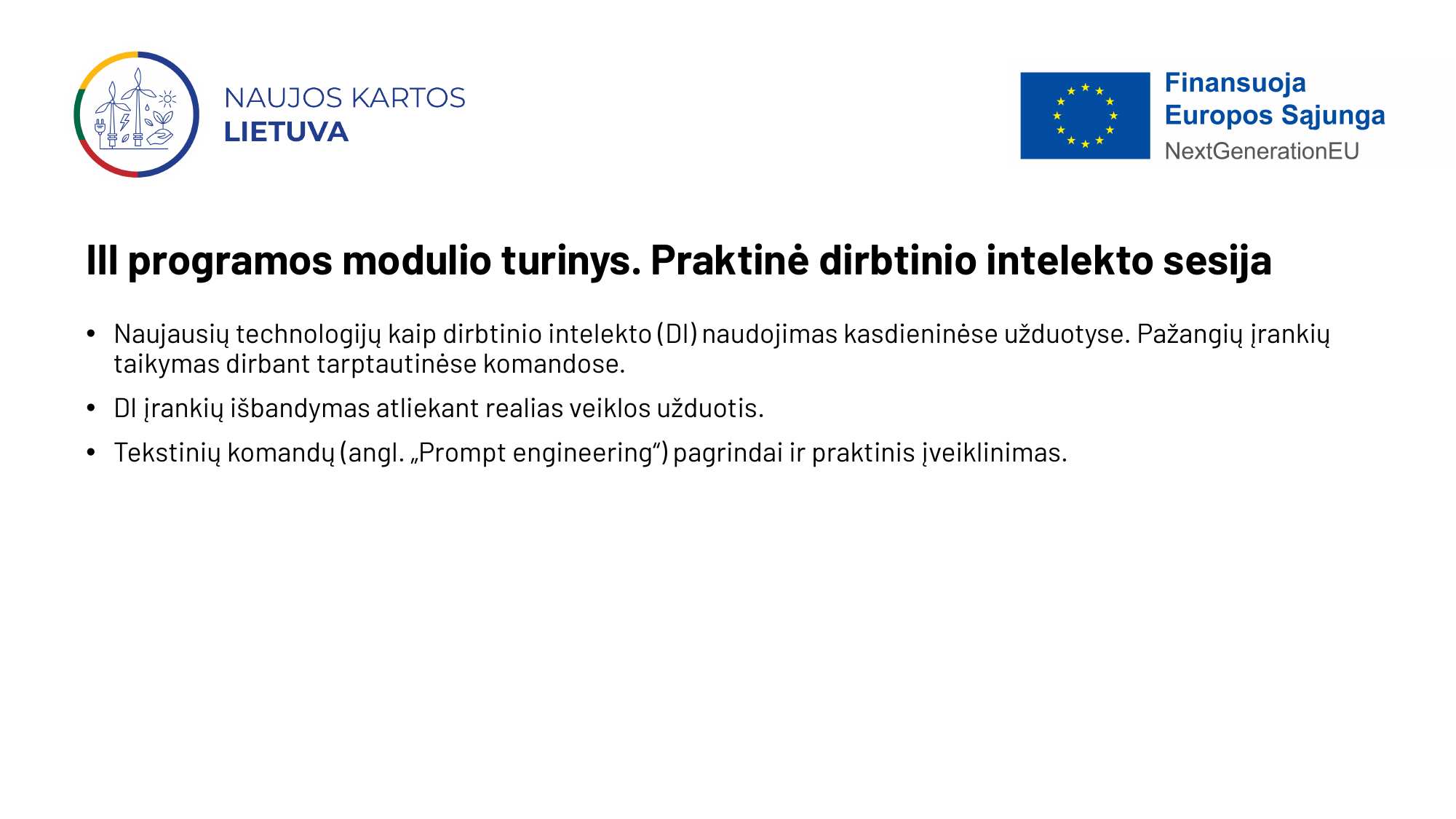

# III programos modulio turinys. Praktinė dirbtinio intelekto sesija
Naujausių technologijų kaip dirbtinio intelekto (DI) naudojimas kasdieninėse užduotyse. Pažangių įrankių taikymas dirbant tarptautinėse komandose.
DI įrankių išbandymas atliekant realias veiklos užduotis.
Tekstinių komandų (angl. „Prompt engineering“) pagrindai ir praktinis įveiklinimas.